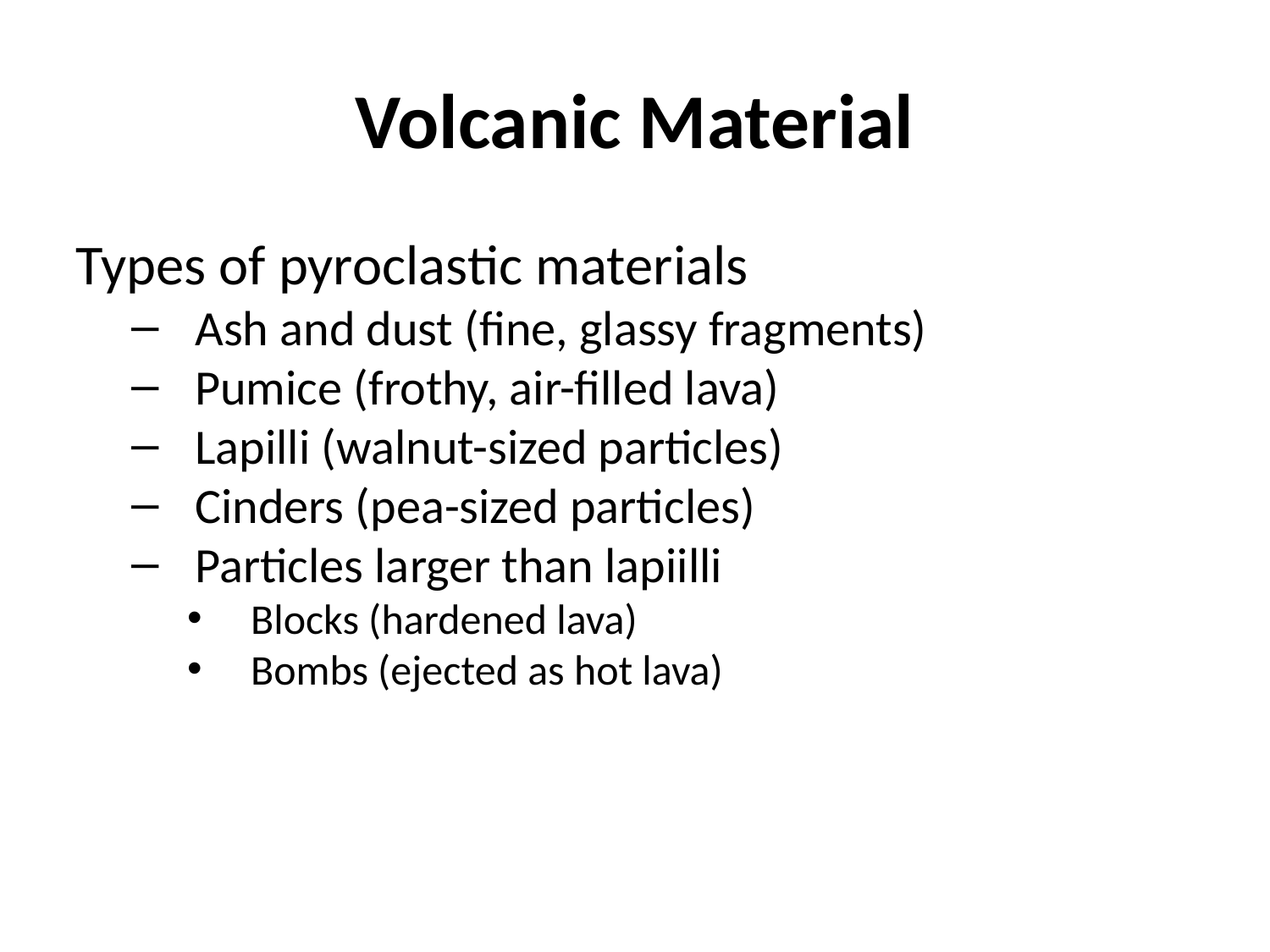

Volcanic Material
Types of pyroclastic materials
Ash and dust (fine, glassy fragments)
Pumice (frothy, air-filled lava)
Lapilli (walnut-sized particles)
Cinders (pea-sized particles)
Particles larger than lapiilli
Blocks (hardened lava)
Bombs (ejected as hot lava)